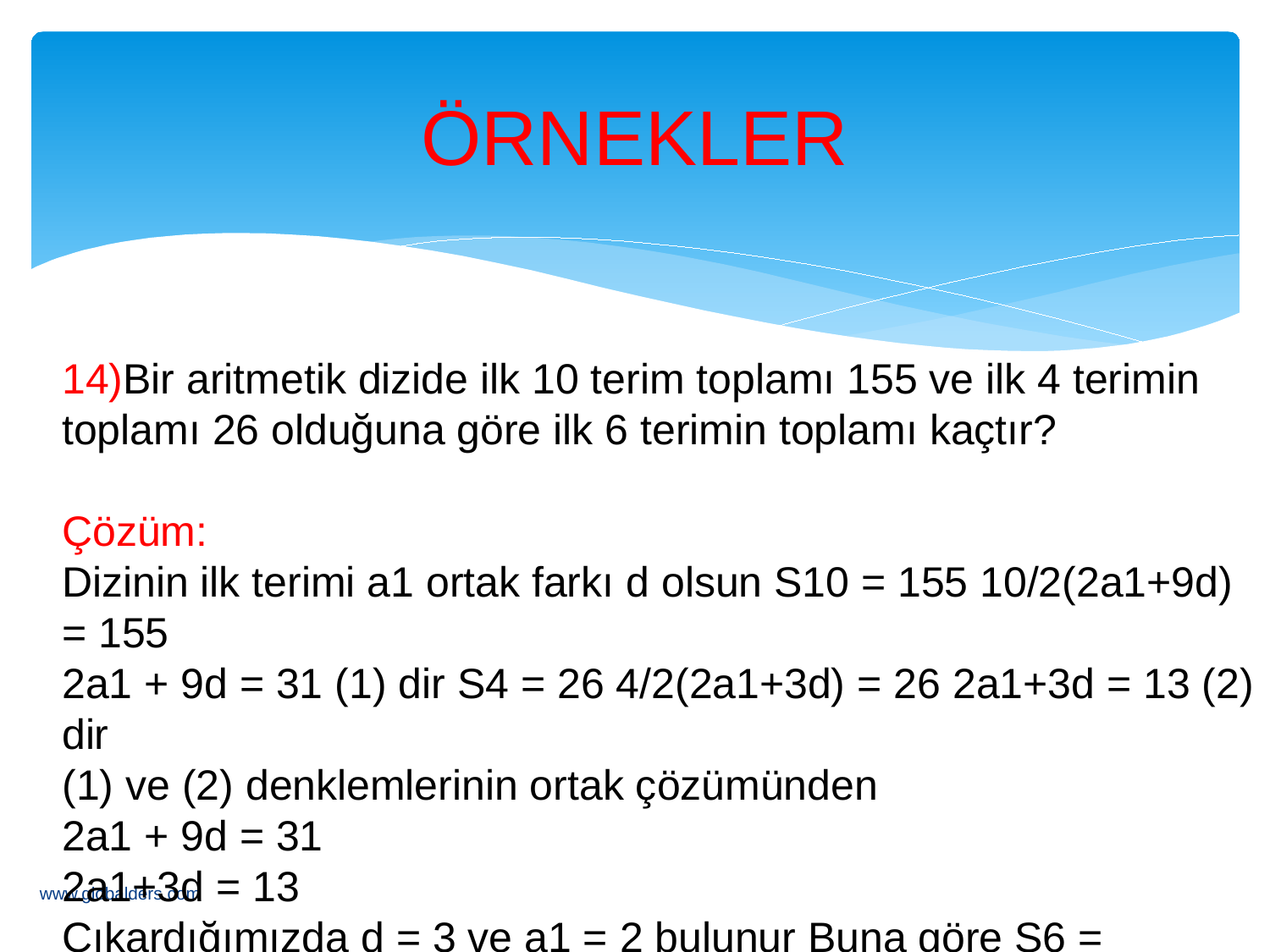

# ÖRNEKLER
14)Bir aritmetik dizide ilk 10 terim toplamı 155 ve ilk 4 terimin toplamı 26 olduğuna göre ilk 6 terimin toplamı kaçtır?
Çözüm:
Dizinin ilk terimi a1 ortak farkı d olsun S10 = 155 10/2(2a1+9d) = 155
2a1 + 9d = 31 (1) dir S4 = 26 4/2(2a1+3d) = 26 2a1+3d = 13 (2) dir
(1) ve (2) denklemlerinin ortak çözümünden
2a1 + 9d = 31
2a1+3d = 13
Çıkardığımızda d = 3 ve a1 = 2 bulunur Buna göre S6 = 6/2(2a1+5d) = 3(22+53) = 57 dir.
www.globalders.com